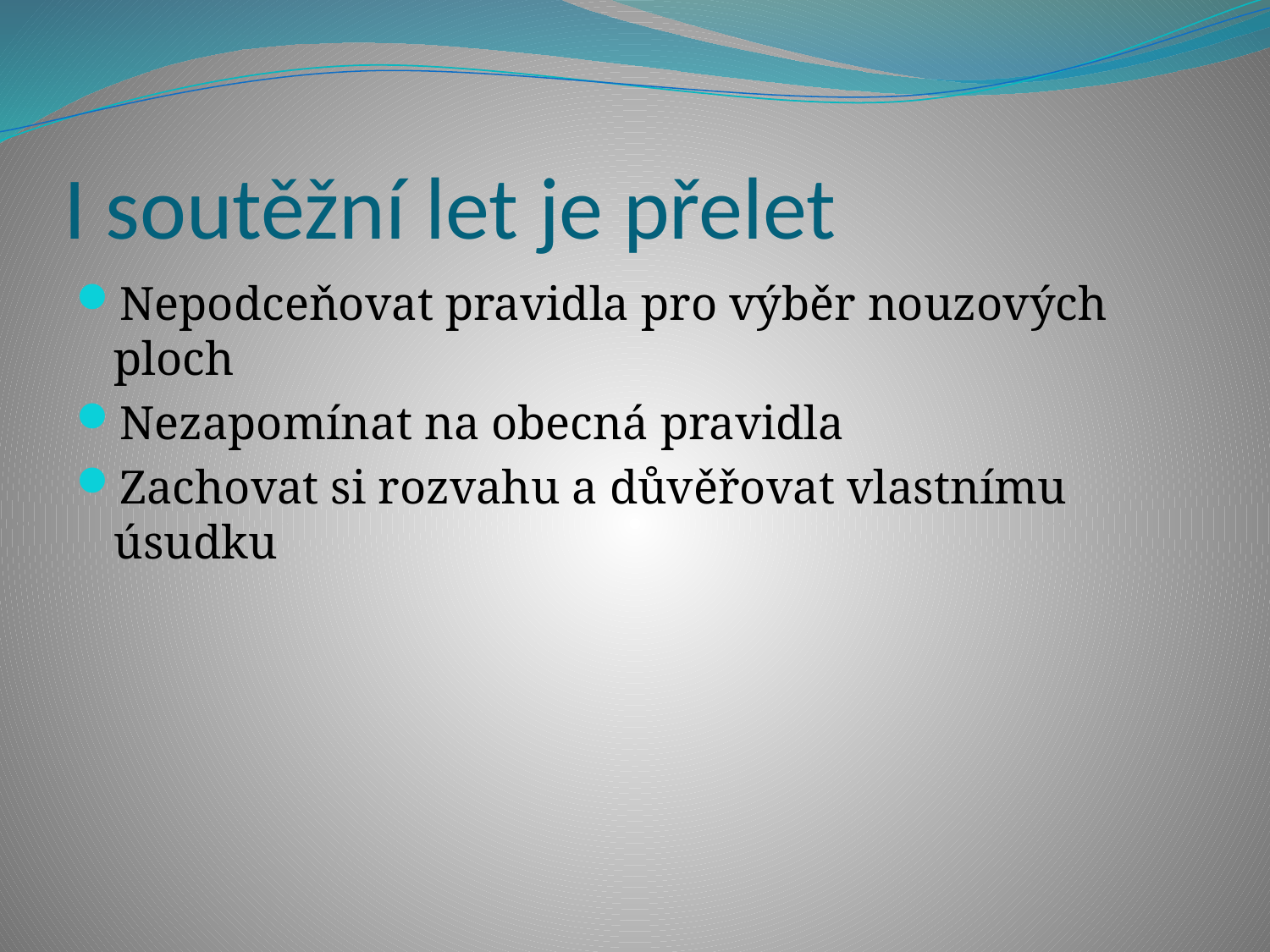

# I soutěžní let je přelet
Nepodceňovat pravidla pro výběr nouzových ploch
Nezapomínat na obecná pravidla
Zachovat si rozvahu a důvěřovat vlastnímu úsudku